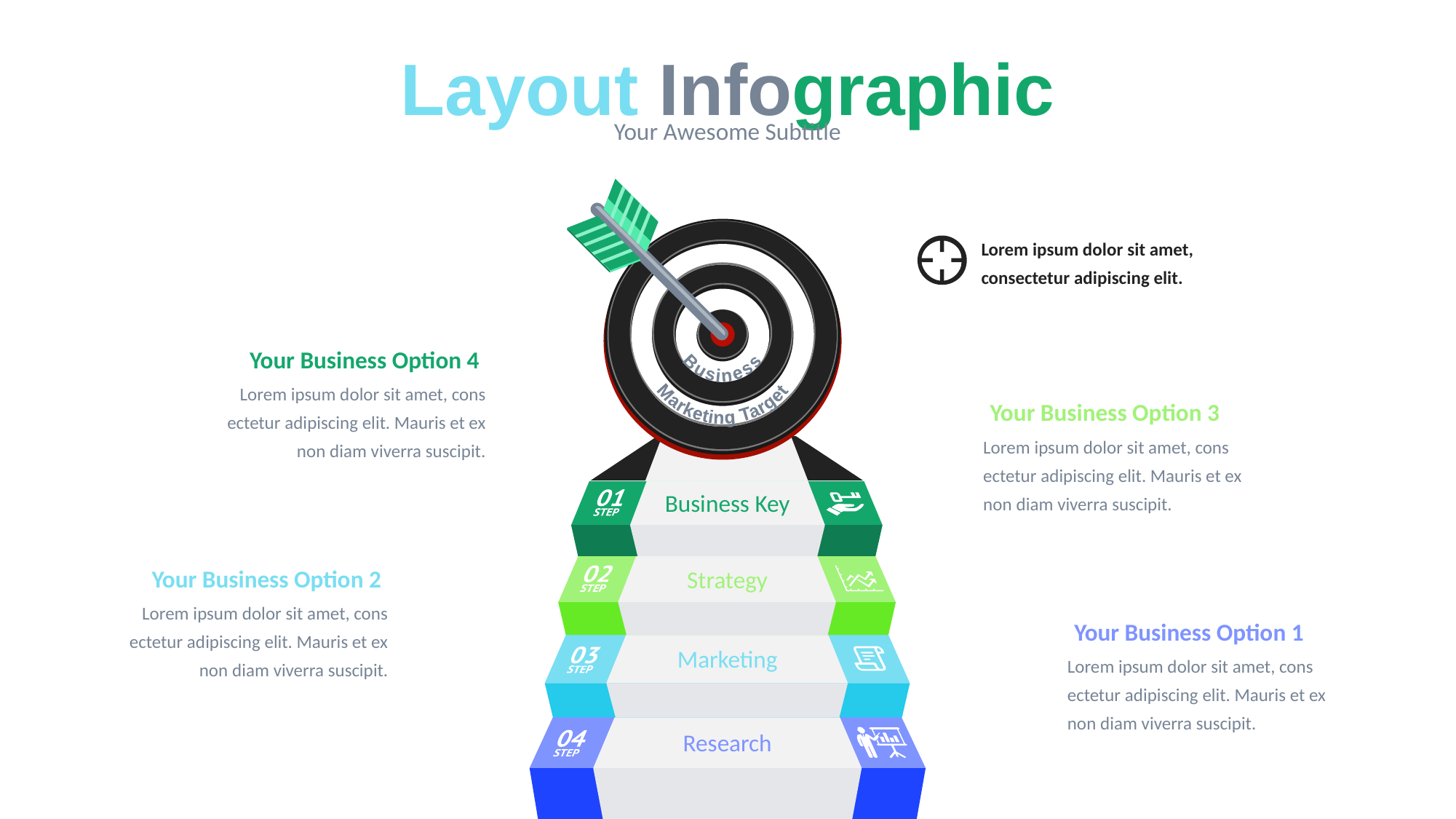

Layout Infographic
Your Awesome Subtitle

Marketing Target
Business
Lorem ipsum dolor sit amet, consectetur adipiscing elit.

Your Business Option 4
Lorem ipsum dolor sit amet, cons ectetur adipiscing elit. Mauris et ex non diam viverra suscipit.
Your Business Option 3
Lorem ipsum dolor sit amet, cons ectetur adipiscing elit. Mauris et ex non diam viverra suscipit.

Business Key

Your Business Option 2
Strategy

Lorem ipsum dolor sit amet, cons ectetur adipiscing elit. Mauris et ex non diam viverra suscipit.
Your Business Option 1
Marketing
Lorem ipsum dolor sit amet, cons ectetur adipiscing elit. Mauris et ex non diam viverra suscipit.

Research